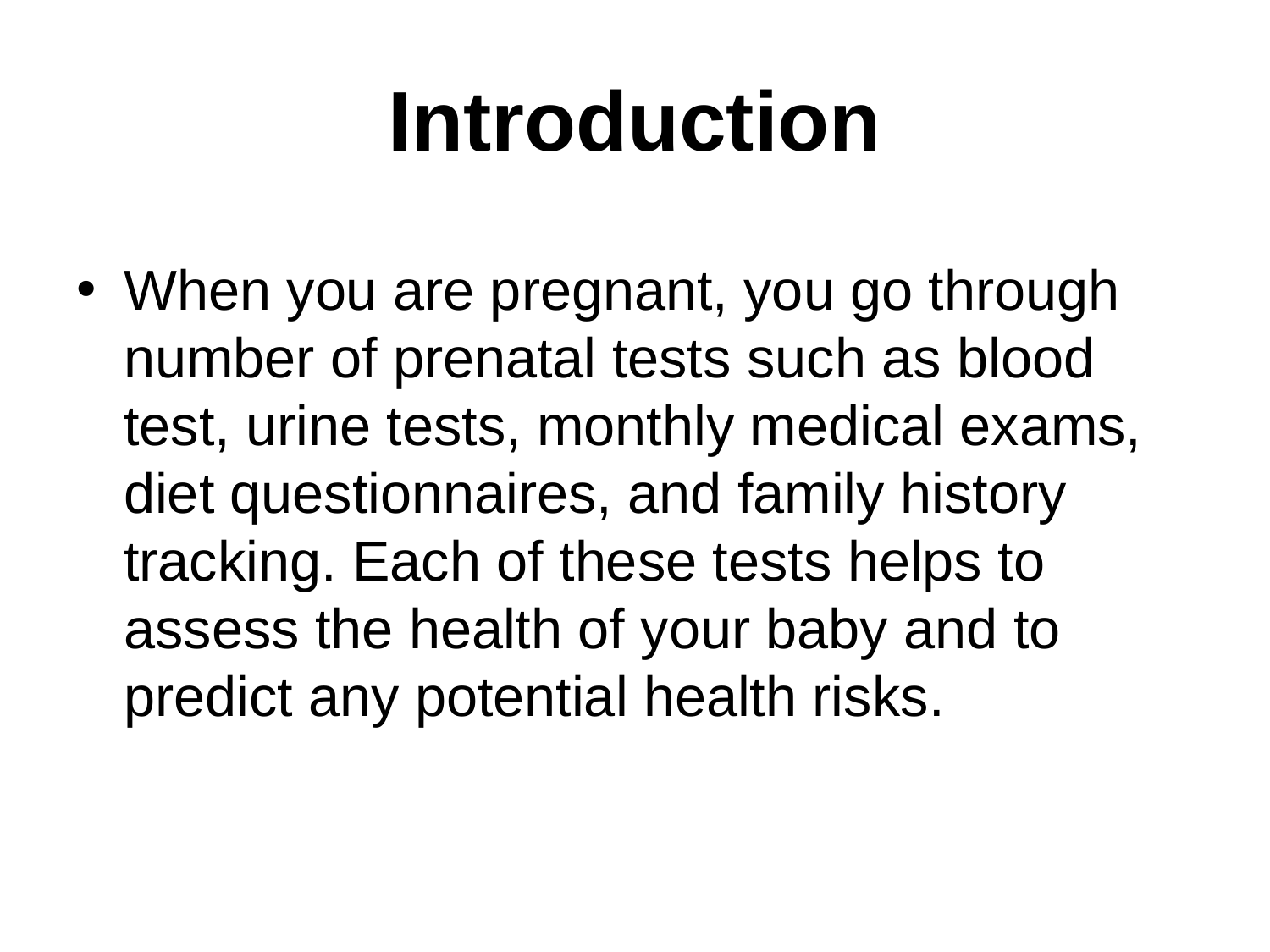

# Introduction

When you are pregnant, you go through number of prenatal tests such as blood test, urine tests, monthly medical exams, diet questionnaires, and family history tracking. Each of these tests helps to assess the health of your baby and to predict any potential health risks.